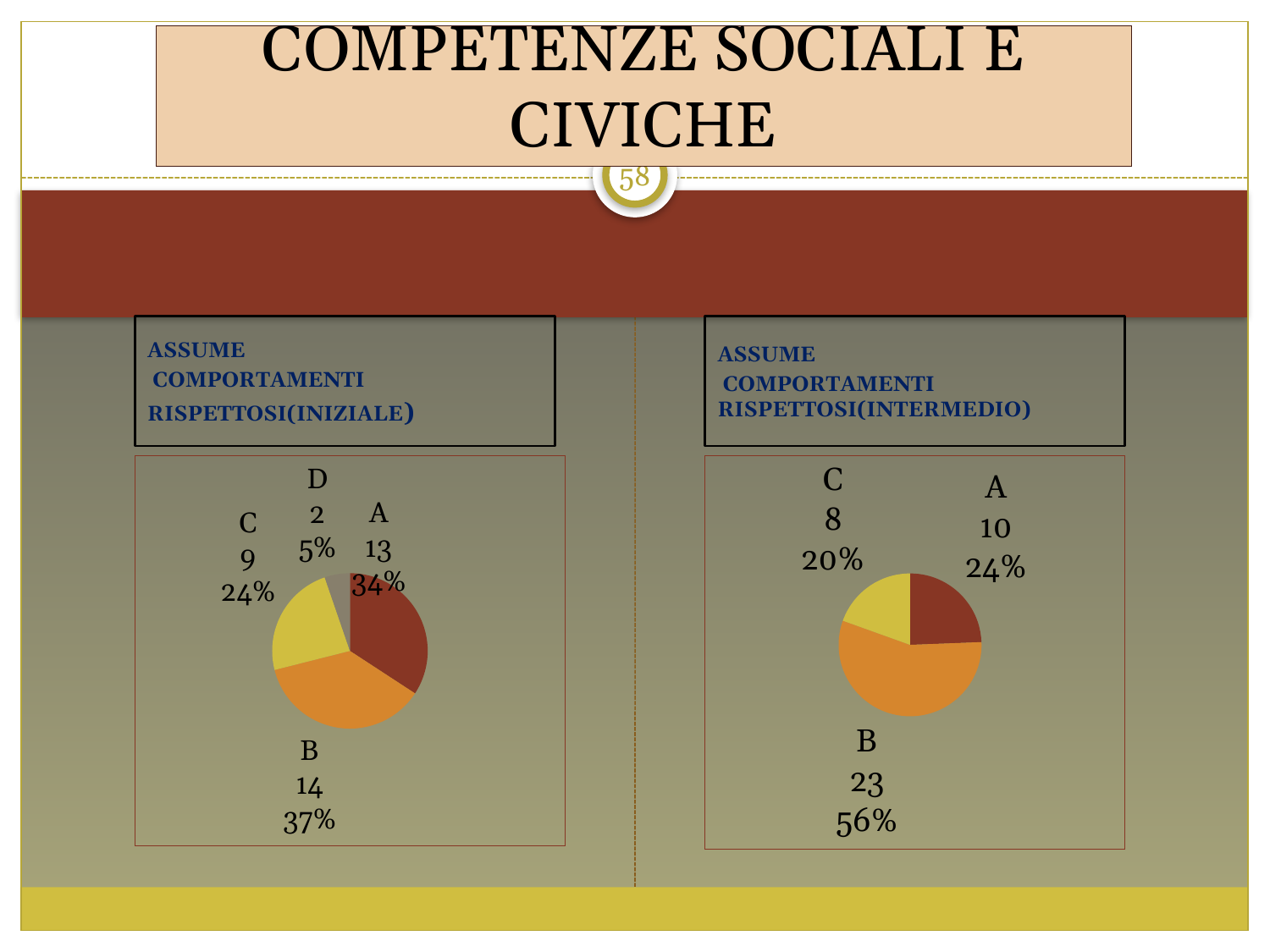

# COMPETENZE SOCIALI E CIVICHE
58
ASSUME
 COMPORTAMENTI
RISPETTOSI(INIZIALE)
ASSUME
 COMPORTAMENTI RISPETTOSI(INTERMEDIO)

### Chart

| Category | Vendite |
|---|---|
| A | 13.0 |
| B | 14.0 |
| C | 9.0 |
| D | 2.0 |

### Chart

| Category | Vendite |
|---|---|
| A | 10.0 |
| B | 23.0 |
| C | 8.0 |
| D | 0.0 |